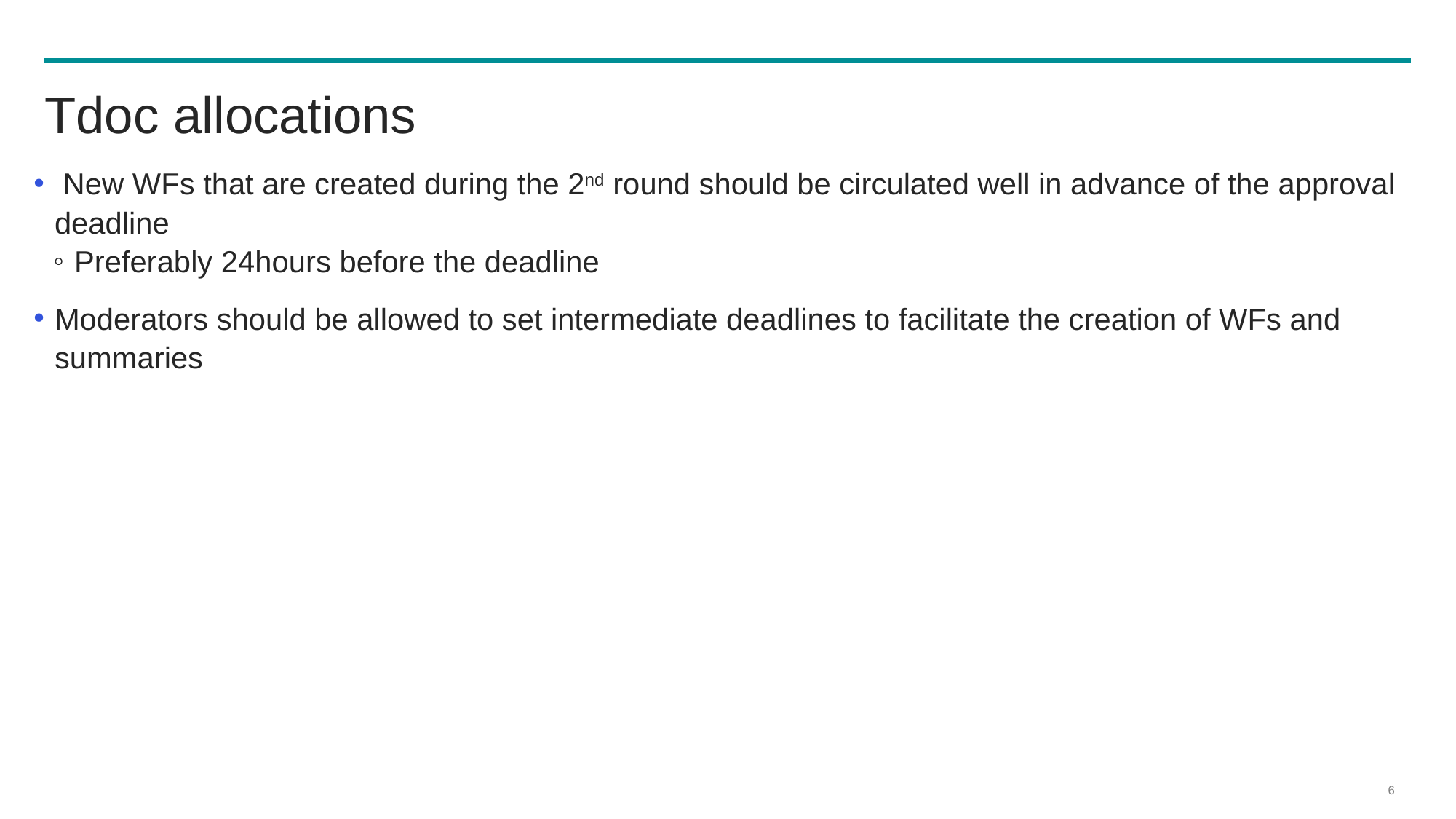

# Tdoc allocations
 New WFs that are created during the 2nd round should be circulated well in advance of the approval deadline
Preferably 24hours before the deadline
Moderators should be allowed to set intermediate deadlines to facilitate the creation of WFs and summaries